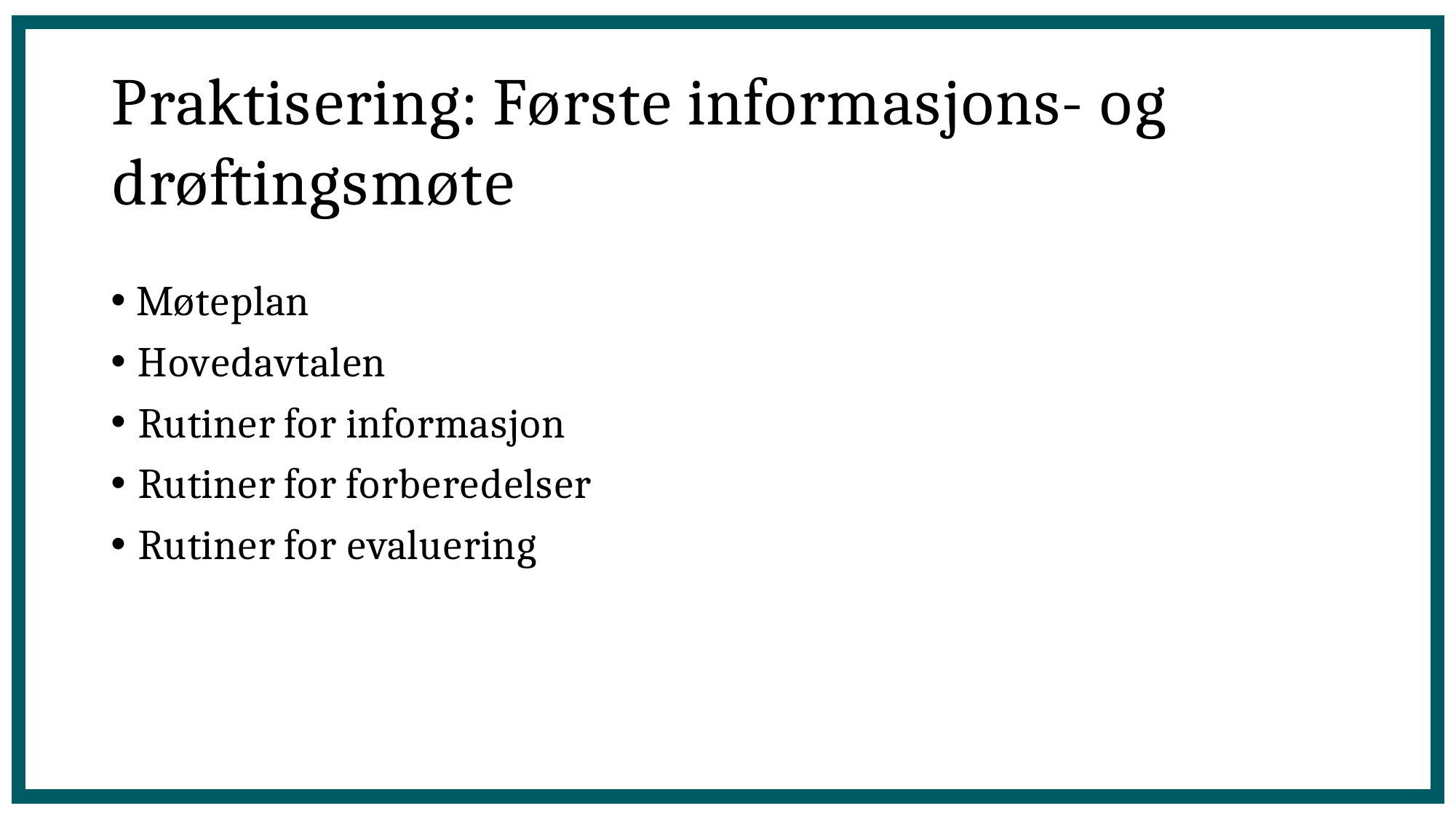

Praktisering: Første informasjons- og drøftingsmøte
Møteplan
Hovedavtalen
Rutiner for informasjon
Rutiner for forberedelser
Rutiner for evaluering